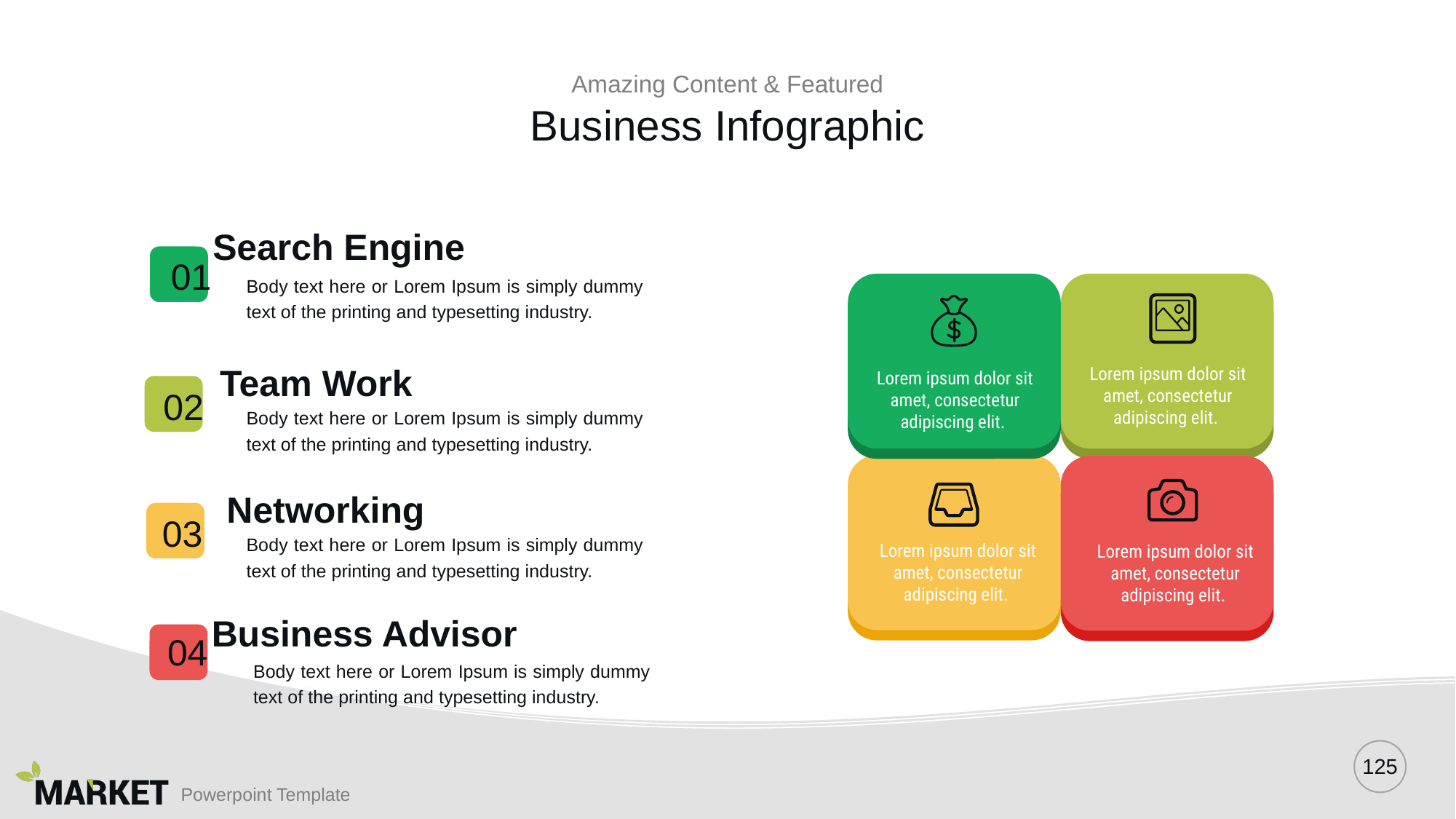

Amazing Content & Featured
# Business Infographic
Search Engine
Body text here or Lorem Ipsum is simply dummy text of the printing and typesetting industry.

01

Team Work
Body text here or Lorem Ipsum is simply dummy text of the printing and typesetting industry.
Lorem ipsum dolor sit amet, consectetur adipiscing elit.
Lorem ipsum dolor sit amet, consectetur adipiscing elit.

02

Networking
Body text here or Lorem Ipsum is simply dummy text of the printing and typesetting industry.

03
Lorem ipsum dolor sit amet, consectetur adipiscing elit.
Lorem ipsum dolor sit amet, consectetur adipiscing elit.
Business Advisor
Body text here or Lorem Ipsum is simply dummy text of the printing and typesetting industry.
04